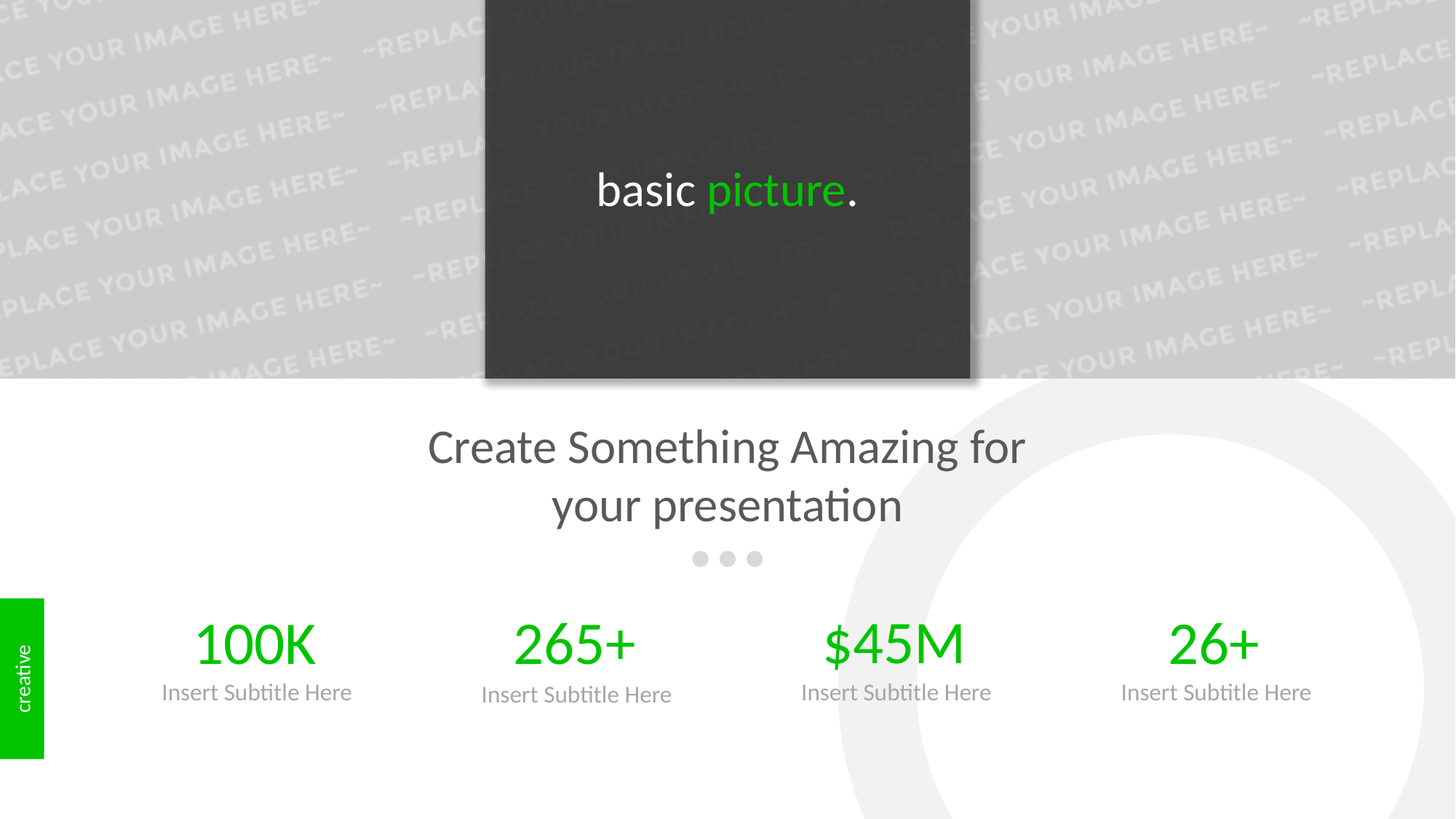

basic picture.
Create Something Amazing for your presentation

$45M
100K
265+
26+

creative
Insert Subtitle Here
Insert Subtitle Here
Insert Subtitle Here
Insert Subtitle Here